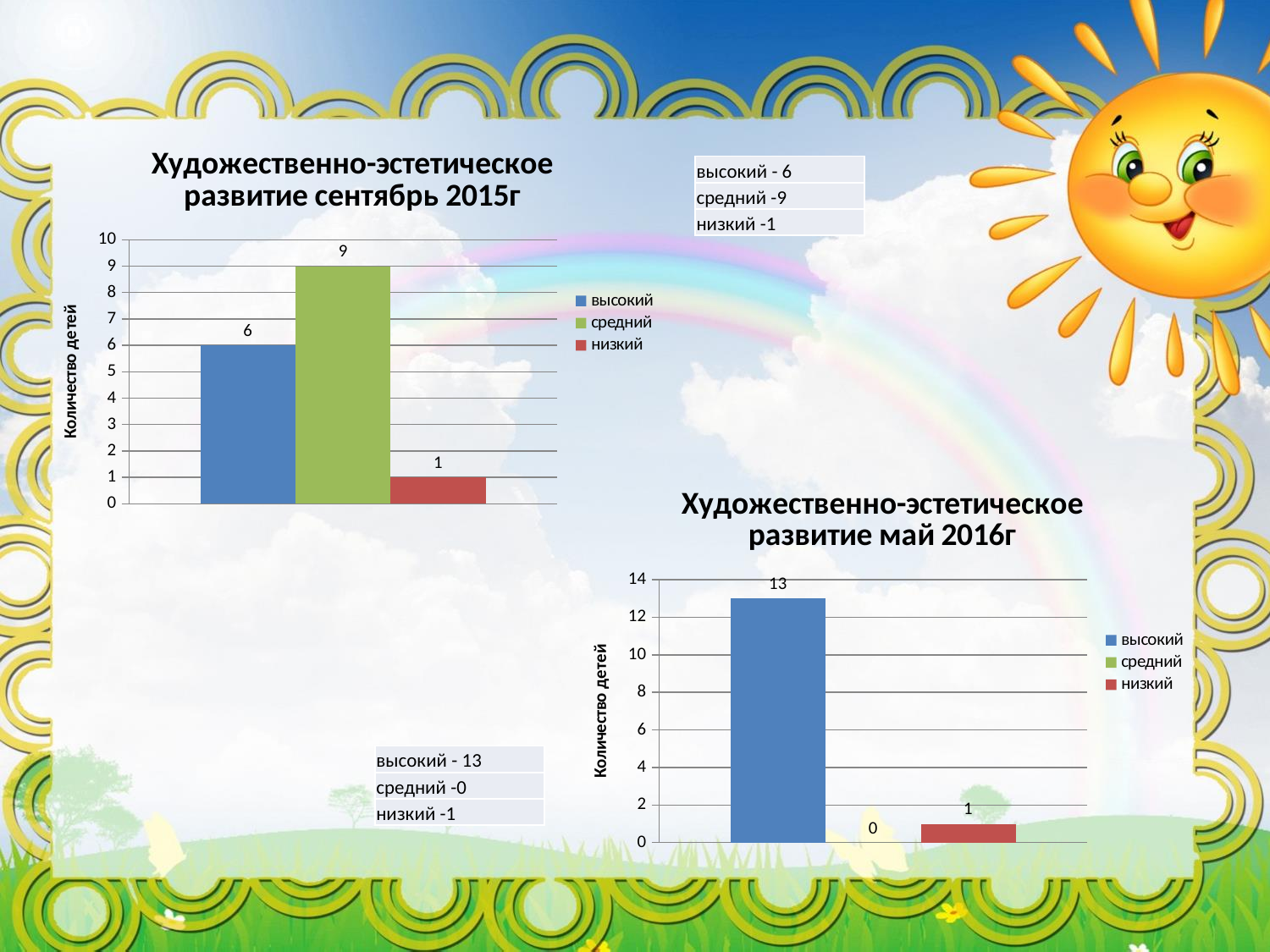

### Chart: Художественно-эстетическое развитие сентябрь 2015г

| Category |  |  |  |
|---|---|---|---|
| высокий | 6.0 | 9.0 | 1.0 |
| высокий - 6 |
| --- |
| средний -9 |
| низкий -1 |

### Chart: Художественно-эстетическое развитие май 2016г

| Category |  |  |  |
|---|---|---|---|
| высокий | 13.0 | 0.0 | 1.0 |
| высокий - 13 |
| --- |
| средний -0 |
| низкий -1 |